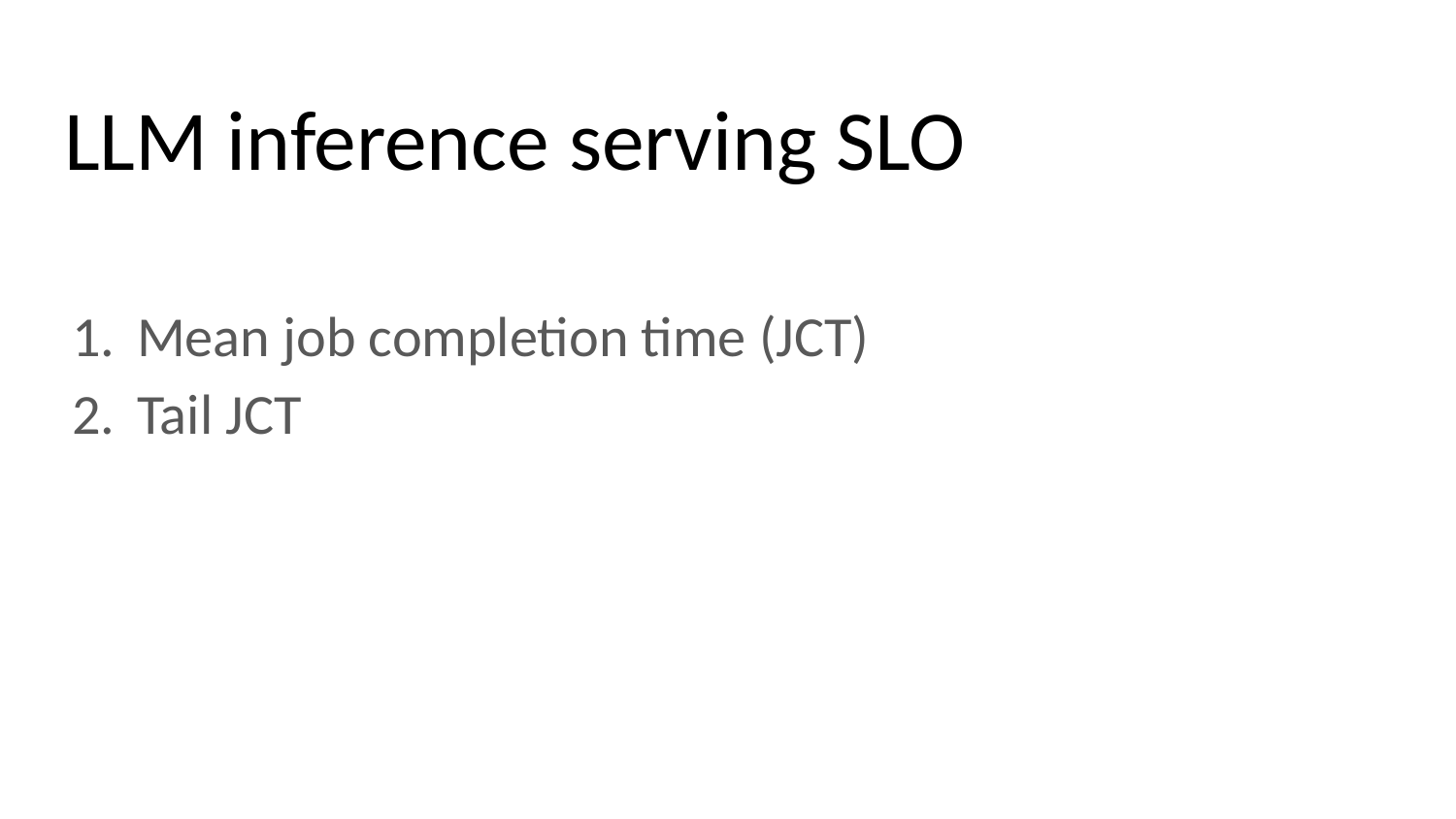

# LLM inference serving SLO

Mean job completion time (JCT)
Tail JCT